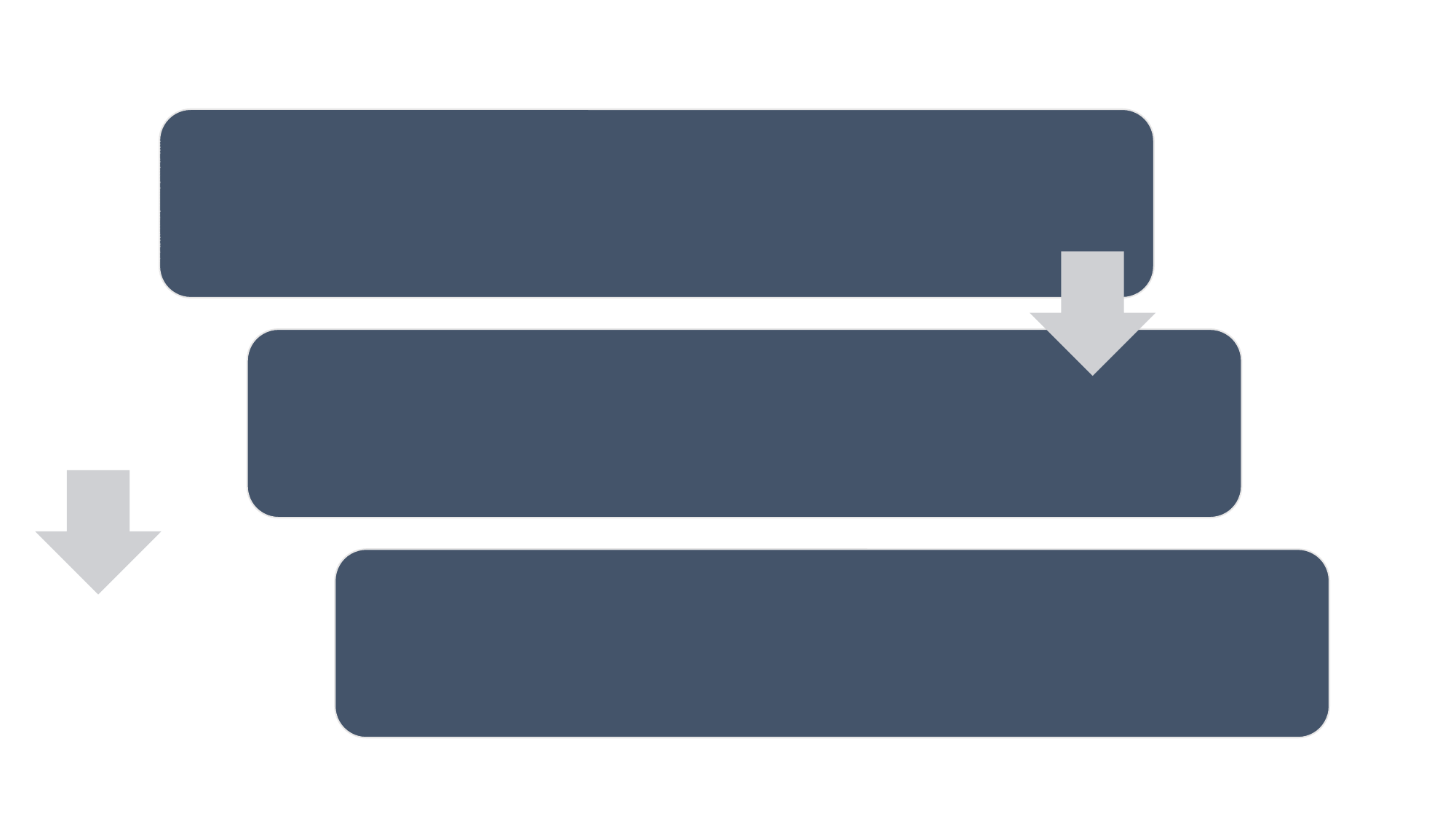

Ғылыми қызметтің негізгі мақсаттарының бірі ғалымның (зерттеушінің) ең алдымен объективті ақиқатты іздеуге бағдарлануы болып табылады, оны соңғысы ғылымның ең жоғары құндылығы ретінде қабылдайды.